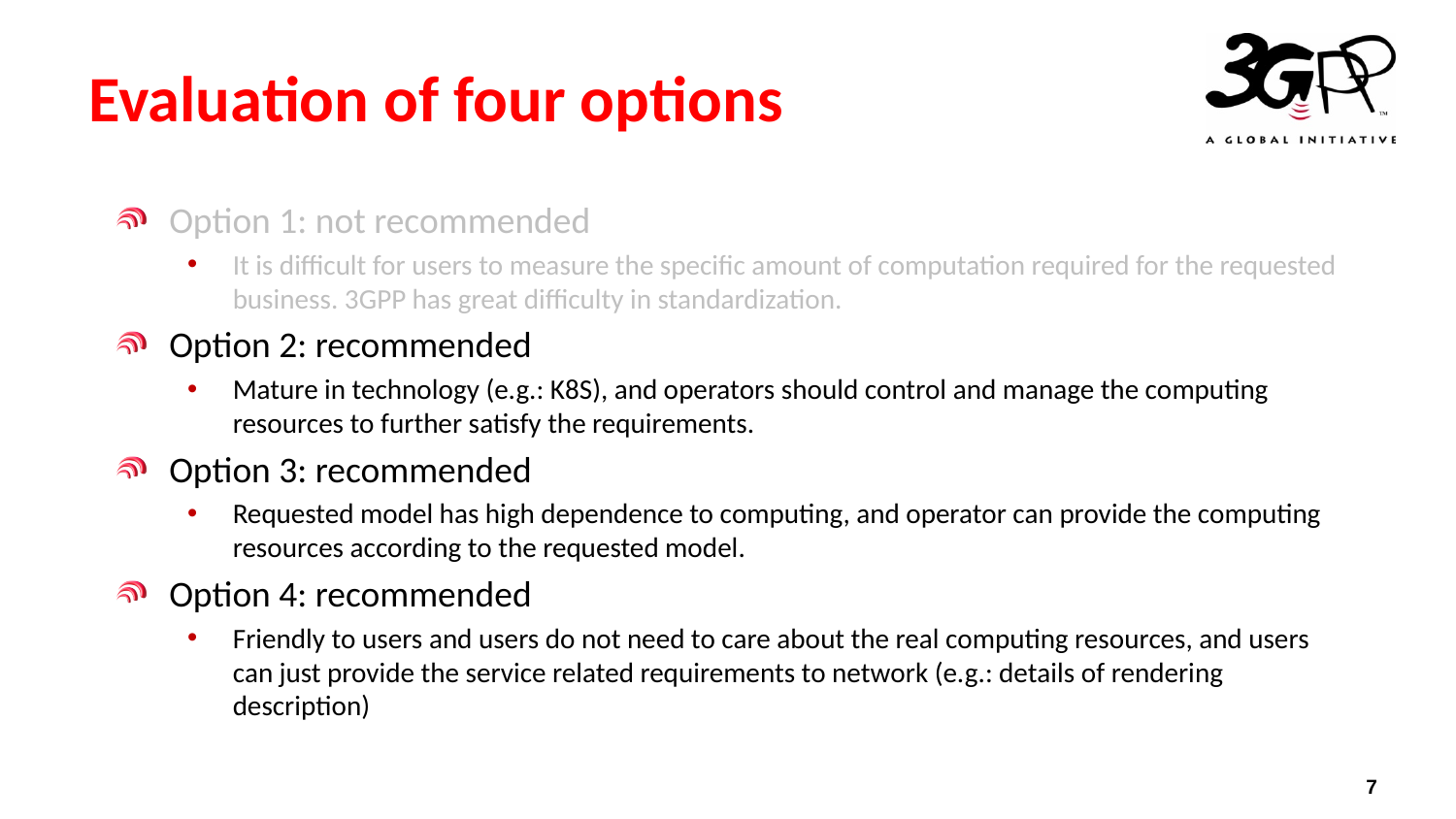

# Evaluation of four options
Option 1: not recommended
It is difficult for users to measure the specific amount of computation required for the requested business. 3GPP has great difficulty in standardization.
Option 2: recommended
Mature in technology (e.g.: K8S), and operators should control and manage the computing resources to further satisfy the requirements.
Option 3: recommended
Requested model has high dependence to computing, and operator can provide the computing resources according to the requested model.
Option 4: recommended
Friendly to users and users do not need to care about the real computing resources, and users can just provide the service related requirements to network (e.g.: details of rendering description)